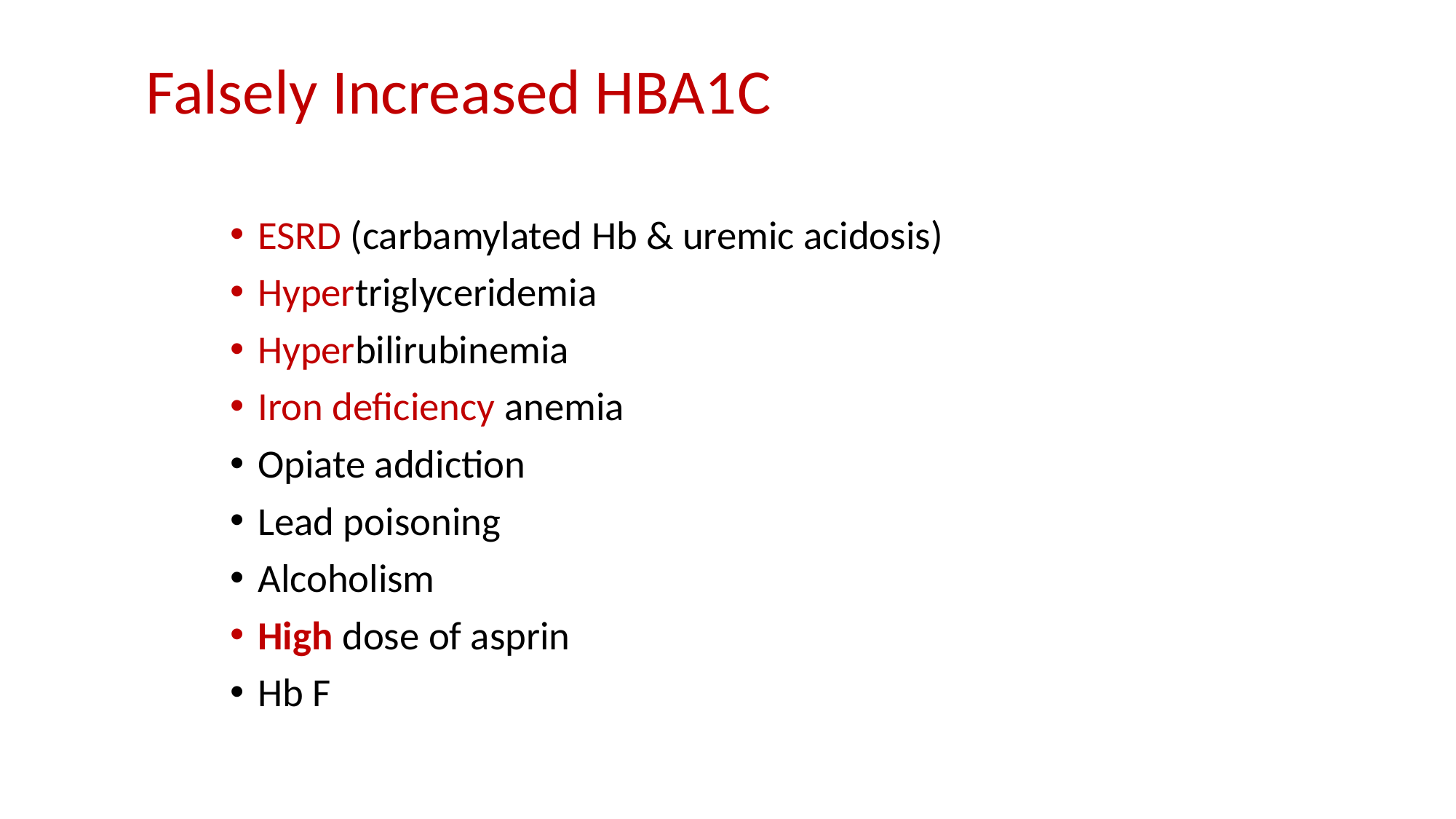

Falsely Increased HBA1C
ESRD (carbamylated Hb & uremic acidosis)
Hypertriglyceridemia
Hyperbilirubinemia
Iron deficiency anemia
Opiate addiction
Lead poisoning
Alcoholism
High dose of asprin
Hb F